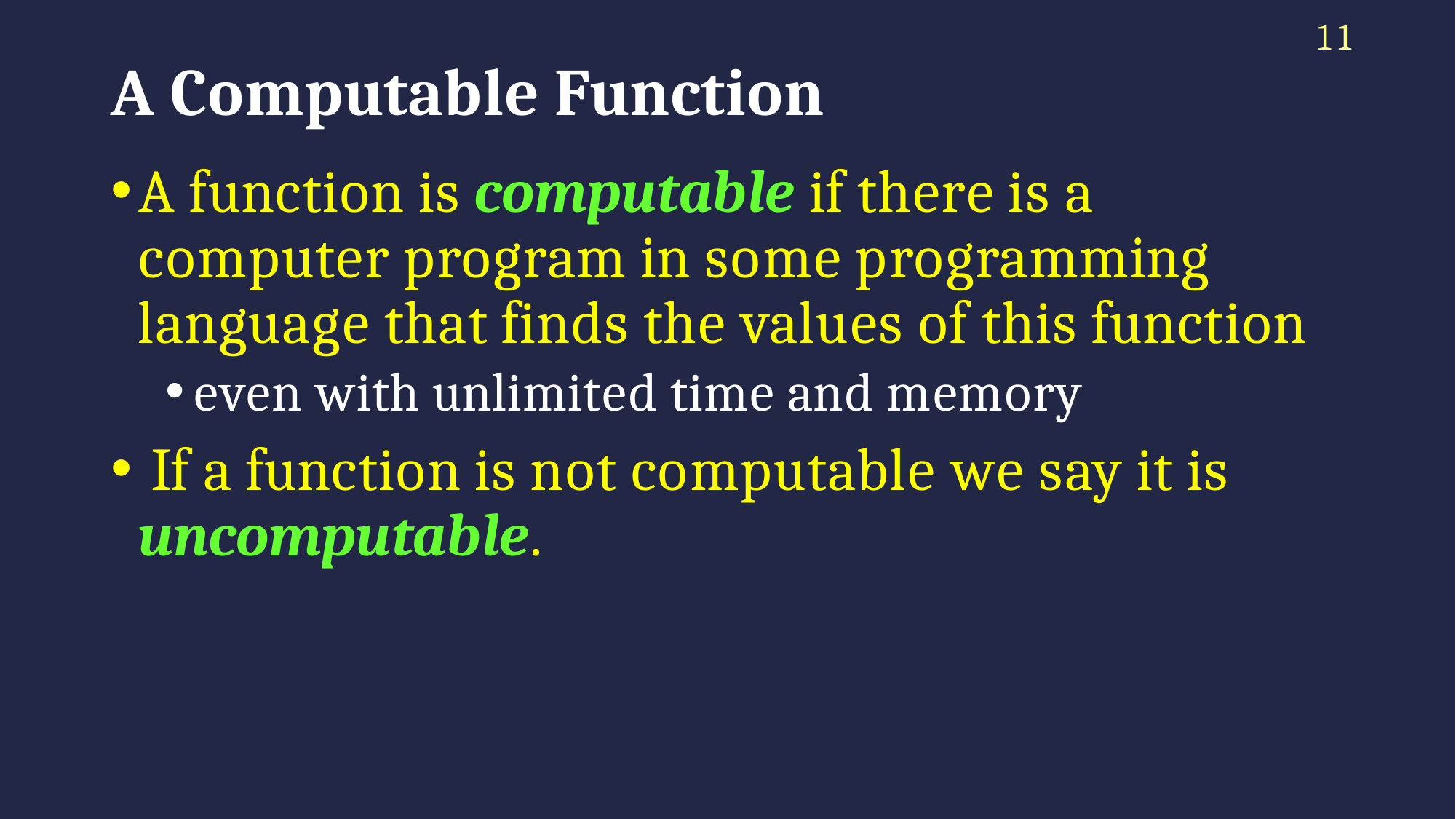

11
# A Computable Function
A function is computable if there is a computer program in some programming language that finds the values of this function
even with unlimited time and memory
 If a function is not computable we say it is uncomputable.